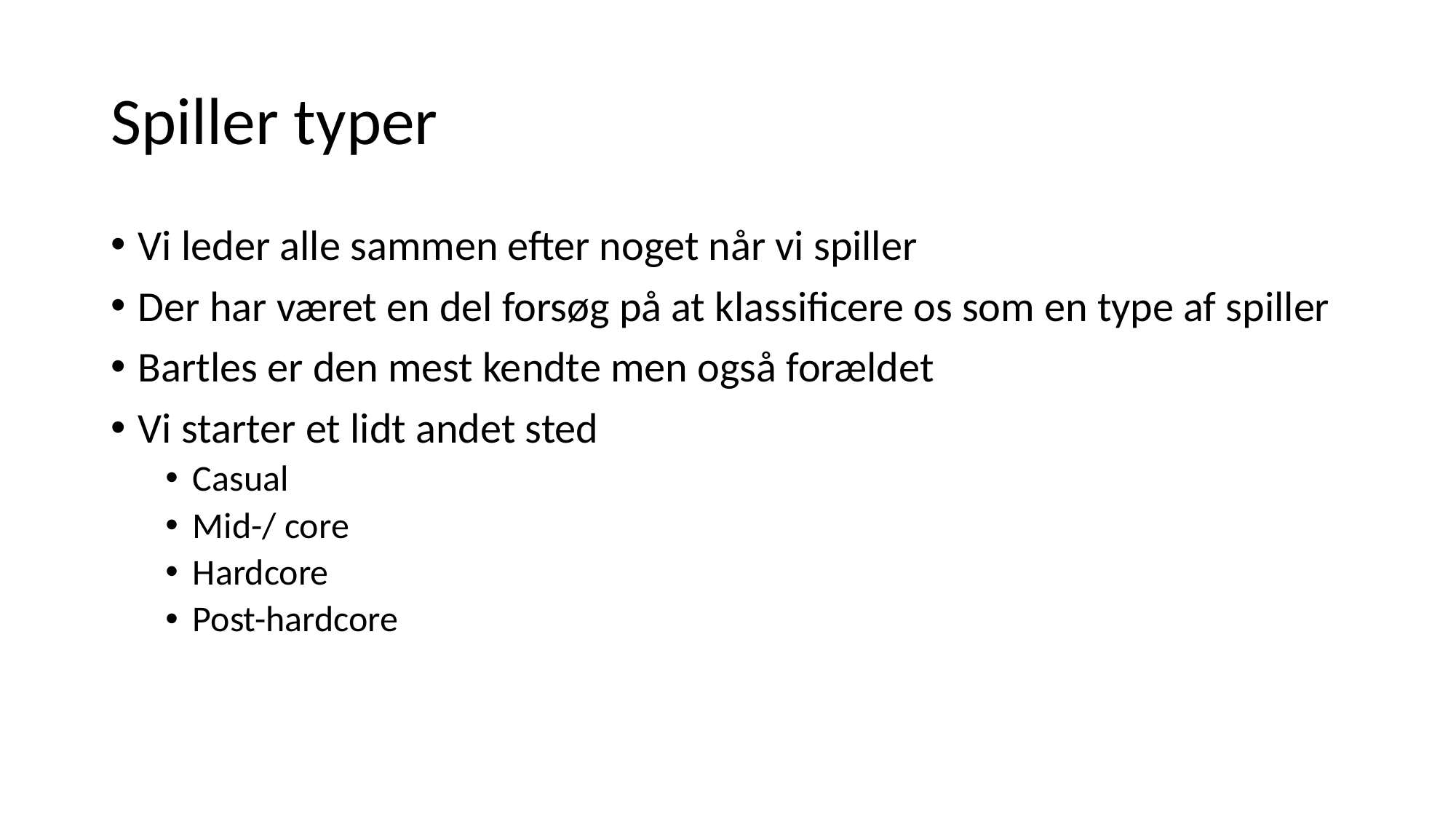

# Spiller typer
Vi leder alle sammen efter noget når vi spiller
Der har været en del forsøg på at klassificere os som en type af spiller
Bartles er den mest kendte men også forældet
Vi starter et lidt andet sted
Casual
Mid-/ core
Hardcore
Post-hardcore